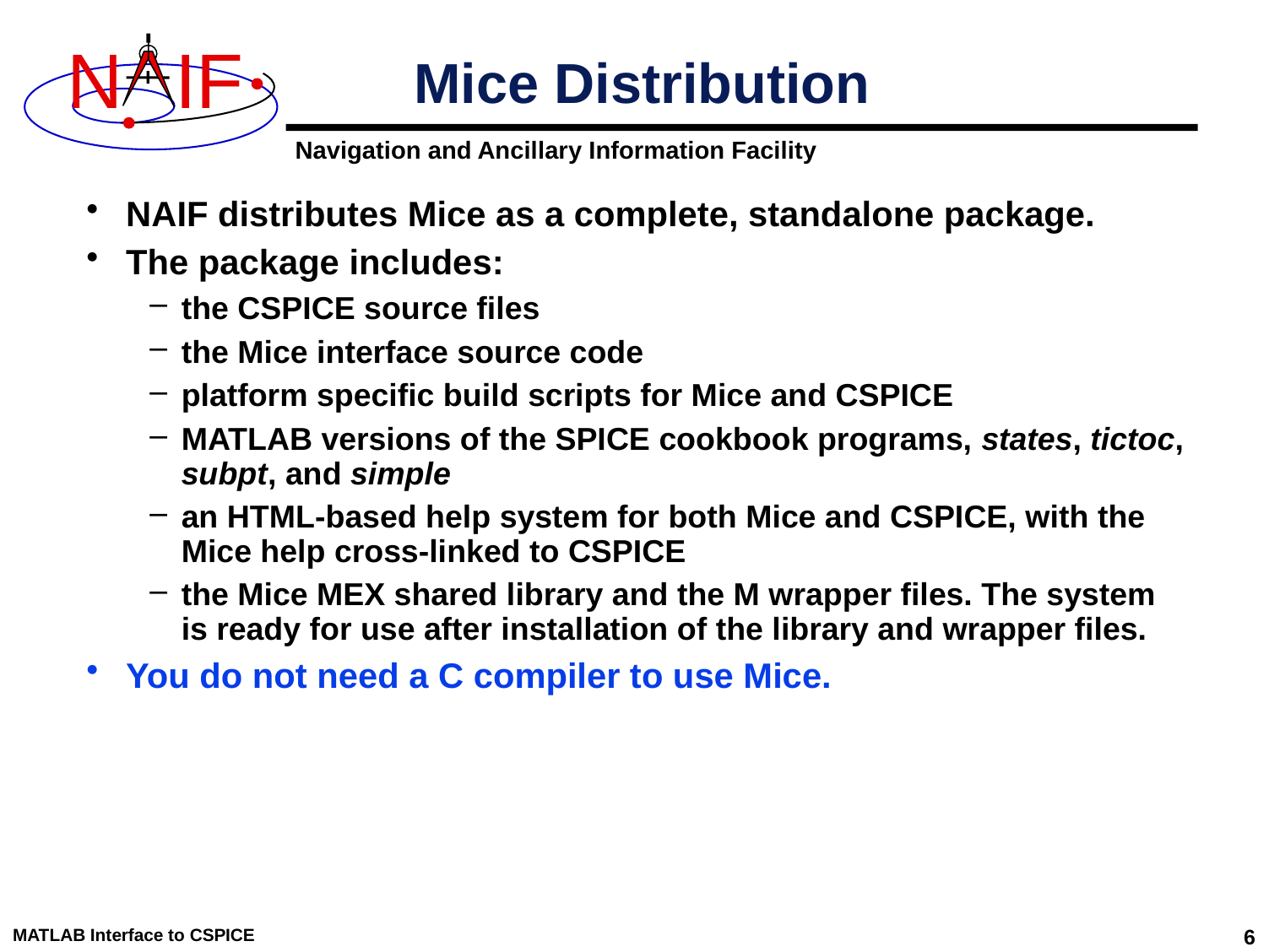

Mice Distribution
NAIF distributes Mice as a complete, standalone package.
The package includes:
the CSPICE source files
the Mice interface source code
platform specific build scripts for Mice and CSPICE
MATLAB versions of the SPICE cookbook programs, states, tictoc, subpt, and simple
an HTML-based help system for both Mice and CSPICE, with the Mice help cross-linked to CSPICE
the Mice MEX shared library and the M wrapper files. The system is ready for use after installation of the library and wrapper files.
You do not need a C compiler to use Mice.
MATLAB Interface to CSPICE
6